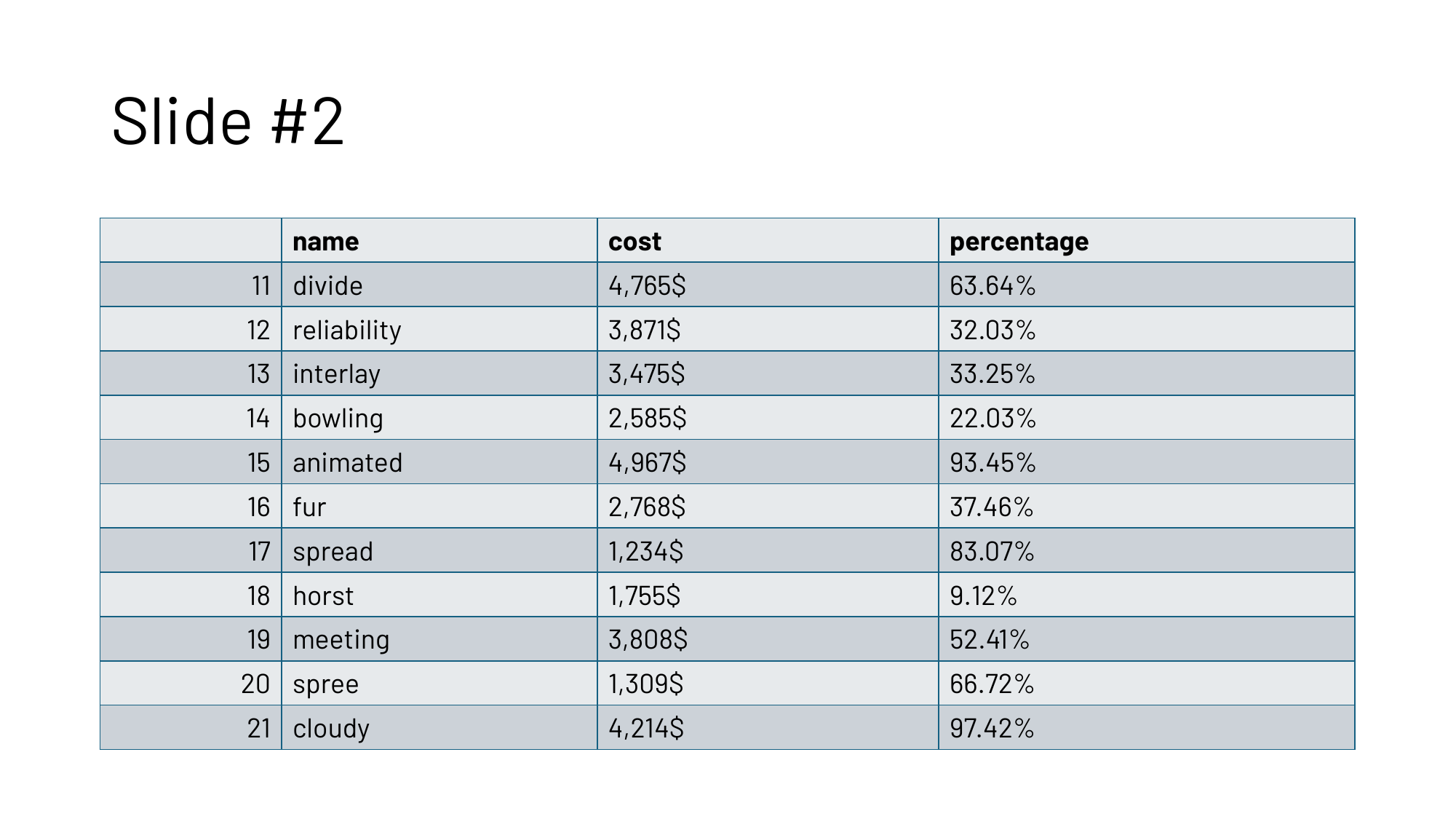

# Slide #2
|  | name | cost | percentage |
| --- | --- | --- | --- |
| 11 | divide | 4,765$ | 63.64% |
| 12 | reliability | 3,871$ | 32.03% |
| 13 | interlay | 3,475$ | 33.25% |
| 14 | bowling | 2,585$ | 22.03% |
| 15 | animated | 4,967$ | 93.45% |
| 16 | fur | 2,768$ | 37.46% |
| 17 | spread | 1,234$ | 83.07% |
| 18 | horst | 1,755$ | 9.12% |
| 19 | meeting | 3,808$ | 52.41% |
| 20 | spree | 1,309$ | 66.72% |
| 21 | cloudy | 4,214$ | 97.42% |